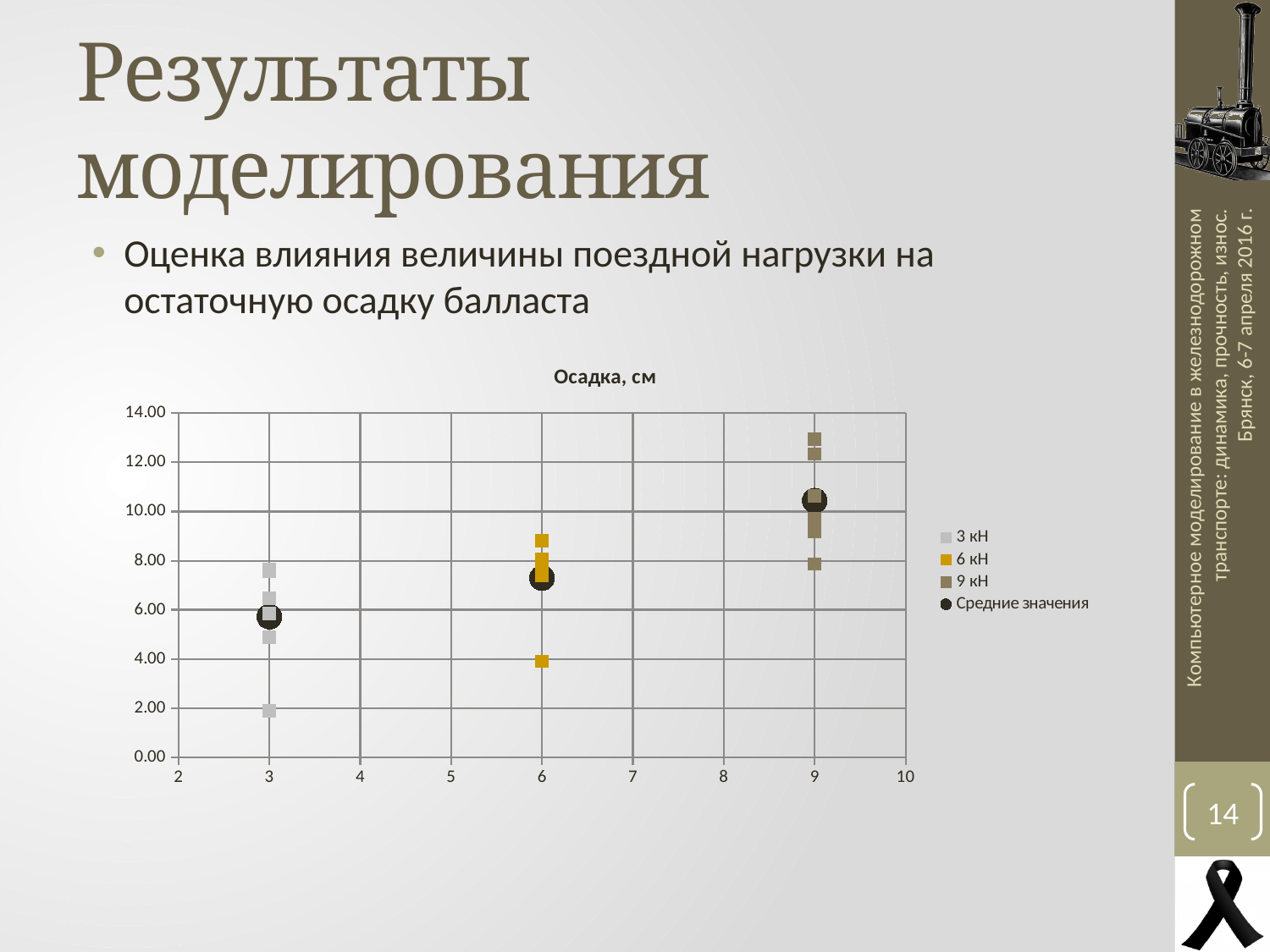

# Результаты моделирования
Оценка влияния величины поездной нагрузки на остаточную осадку балласта

### Chart: Осадка, см

| Category | 3 кН | 6 кН | 9 кН | Средние значения |
|---|---|---|---|---|
Компьютерное моделирование в железнодорожном транспорте: динамика, прочность, износ.
Брянск, 6-7 апреля 2016 г.
14